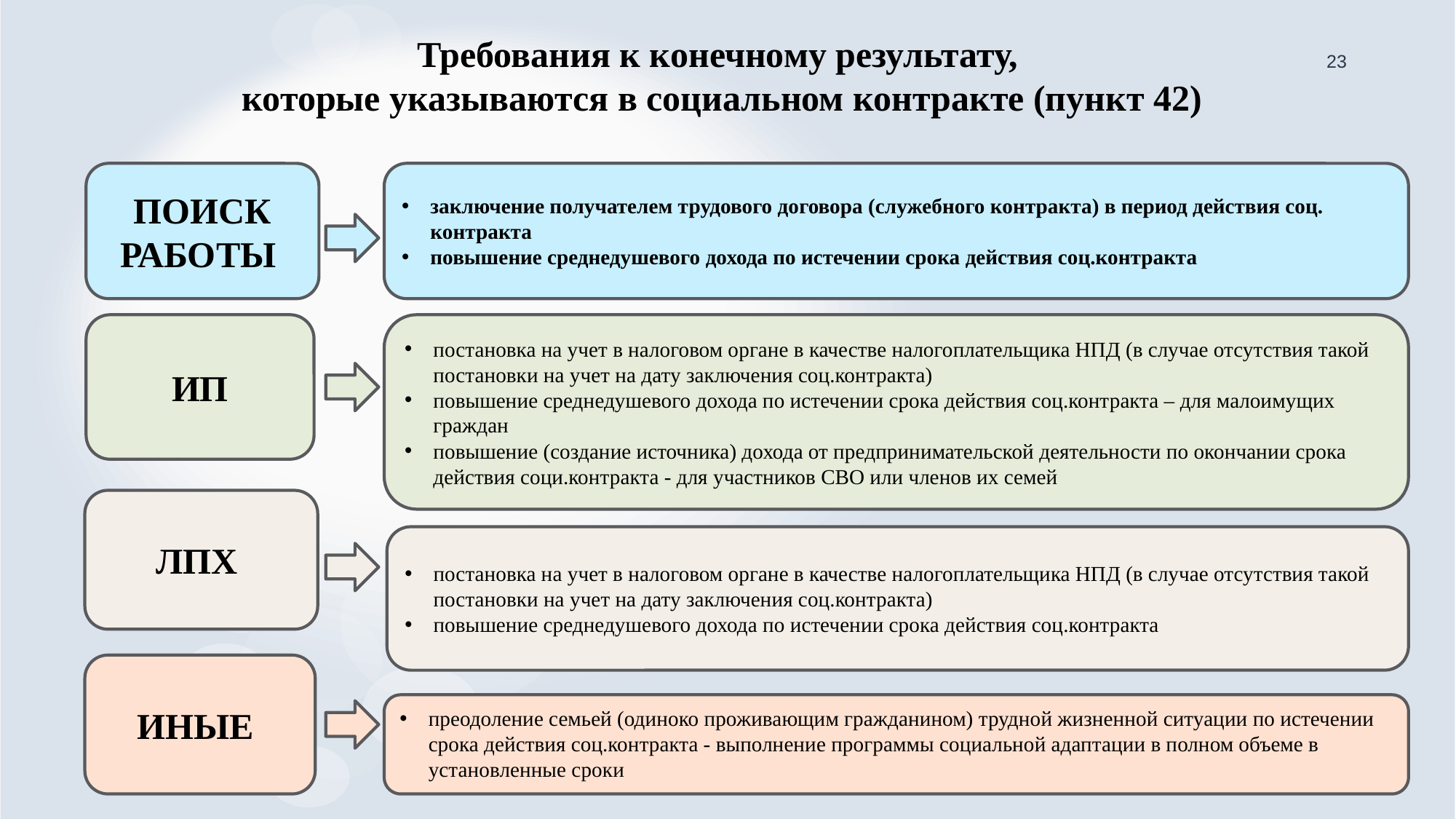

Требования к конечному результату,
которые указываются в социальном контракте (пункт 42)
23
заключение получателем трудового договора (служебного контракта) в период действия соц. контракта
повышение среднедушевого дохода по истечении срока действия соц.контракта
ПОИСК РАБОТЫ

постановка на учет в налоговом органе в качестве налогоплательщика НПД (в случае отсутствия такой постановки на учет на дату заключения соц.контракта)
повышение среднедушевого дохода по истечении срока действия соц.контракта – для малоимущих граждан
повышение (создание источника) дохода от предпринимательской деятельности по окончании срока действия соци.контракта - для участников СВО или членов их семей
ИП

ЛПХ
постановка на учет в налоговом органе в качестве налогоплательщика НПД (в случае отсутствия такой постановки на учет на дату заключения соц.контракта)
повышение среднедушевого дохода по истечении срока действия соц.контракта

ИНЫЕ
преодоление семьей (одиноко проживающим гражданином) трудной жизненной ситуации по истечении срока действия соц.контракта - выполнение программы социальной адаптации в полном объеме в установленные сроки